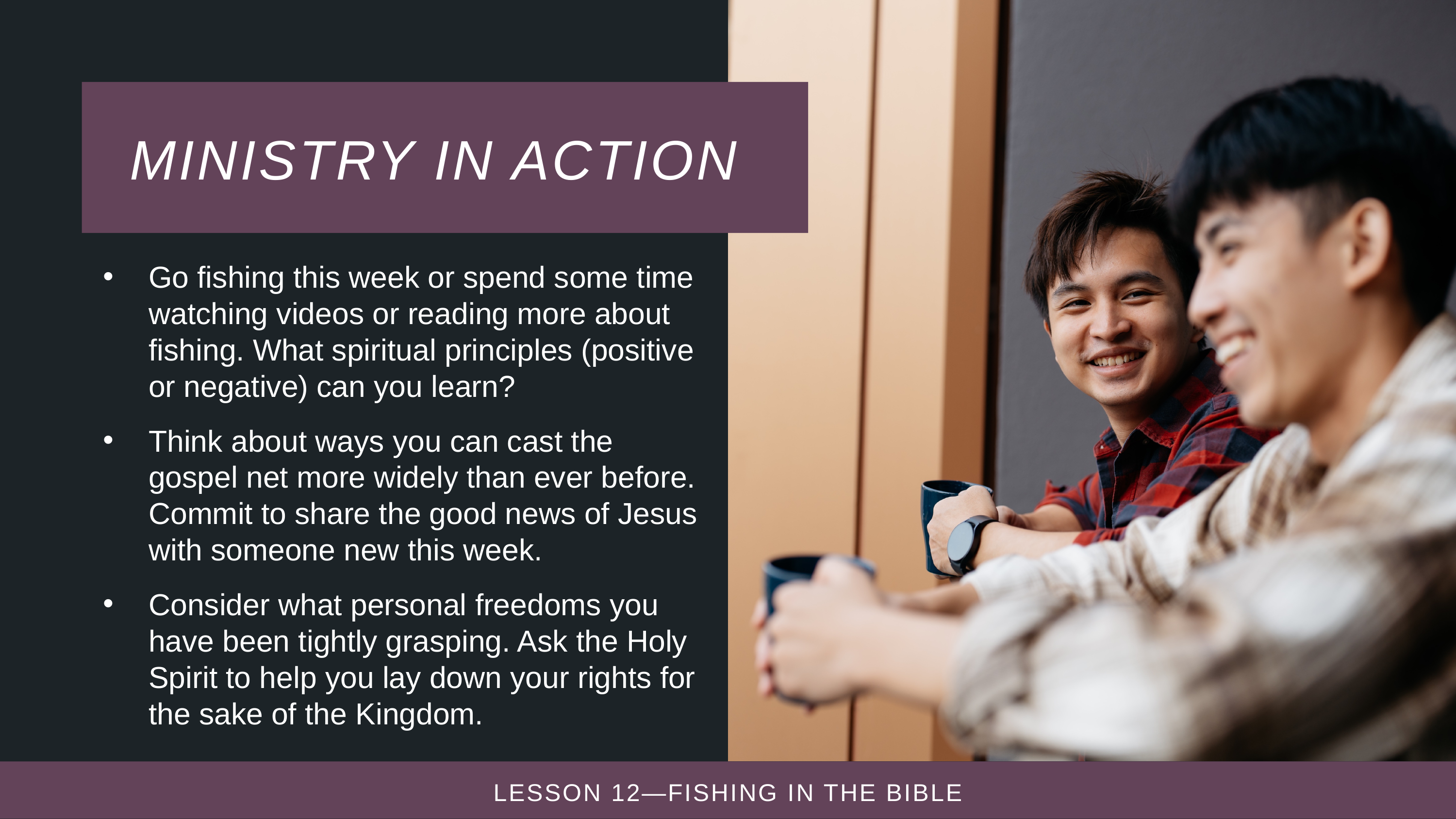

Go fishing this week or spend some time watching videos or reading more about fishing. What spiritual principles (positive or negative) can you learn?
Think about ways you can cast the gospel net more widely than ever before. Commit to share the good news of Jesus with someone new this week.
Consider what personal freedoms you have been tightly grasping. Ask the Holy Spirit to help you lay down your rights for the sake of the Kingdom.